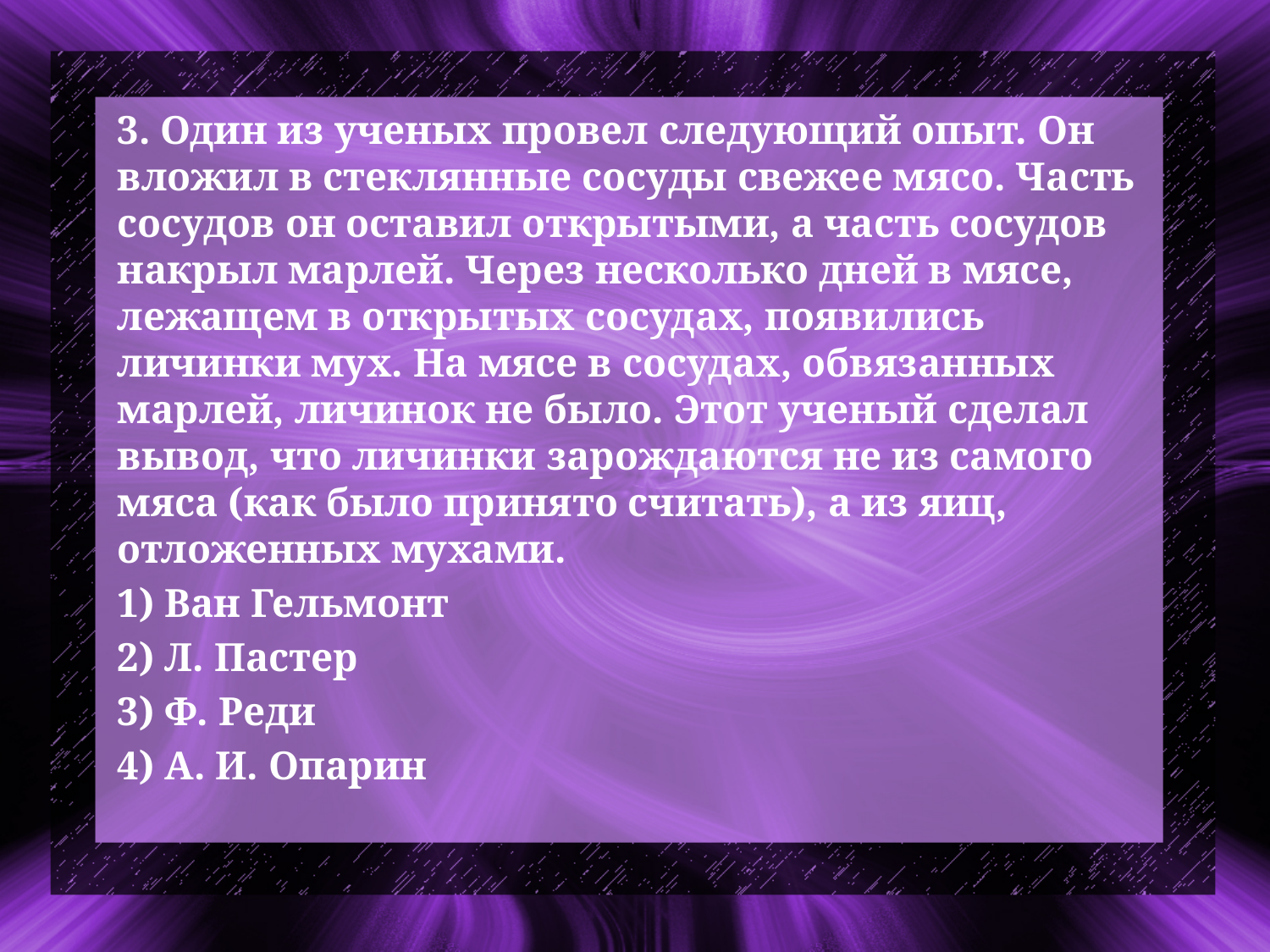

3. Один из ученых провел следующий опыт. Он вложил в стеклянные сосуды свежее мясо. Часть сосудов он оставил открытыми, а часть сосудов накрыл марлей. Через несколько дней в мясе, лежащем в открытых сосудах, появились личинки мух. На мясе в сосудах, обвязанных марлей, личинок не было. Этот ученый сделал вывод, что личинки зарождаются не из самого мяса (как было принято считать), а из яиц, отложенных мухами.
1) Ван Гельмонт
2) Л. Пастер
3) Ф. Реди
4) А. И. Опарин